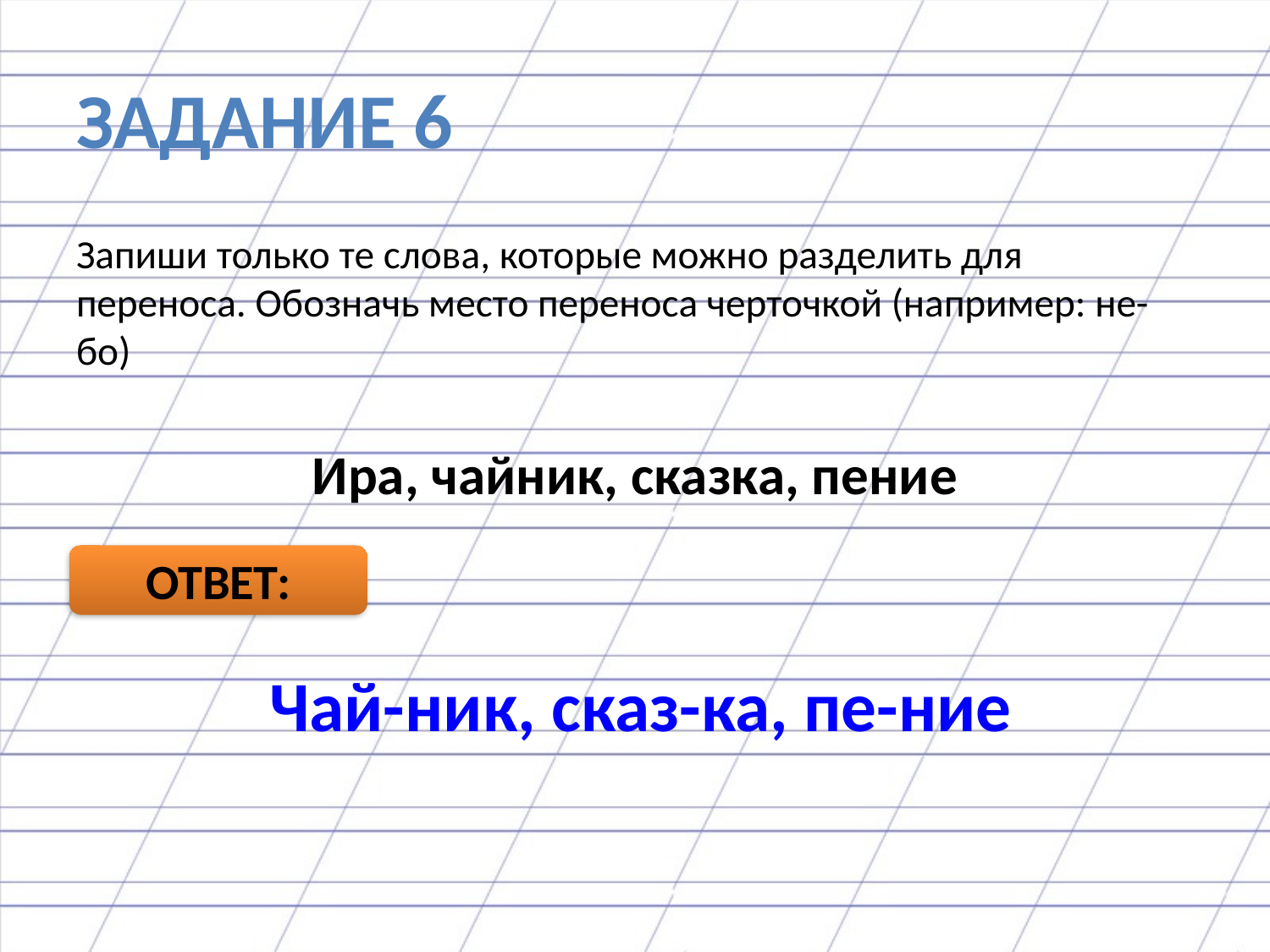

# ЗАДАНИЕ 6
Запиши только те слова, которые можно разделить для переноса. Обозначь место переноса черточкой (например: не-бо)

Ира, чайник, сказка, пение

ОТВЕТ:
Чай-ник, сказ-ка, пе-ние